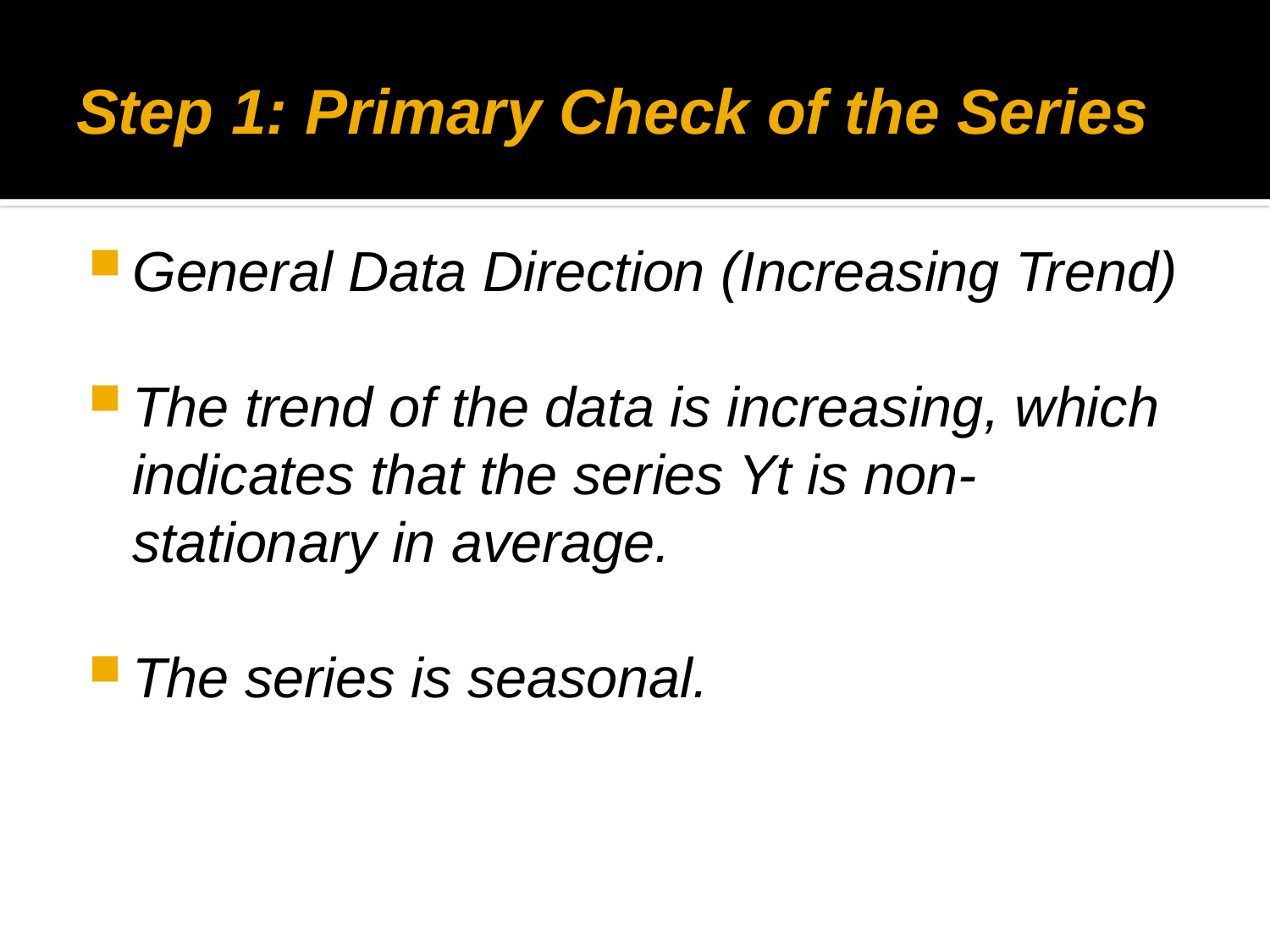

# Step 1: Primary Check of the Series
General Data Direction (Increasing Trend)

The trend of the data is increasing, which indicates that the series Yt is non-stationary in average.

The series is seasonal.